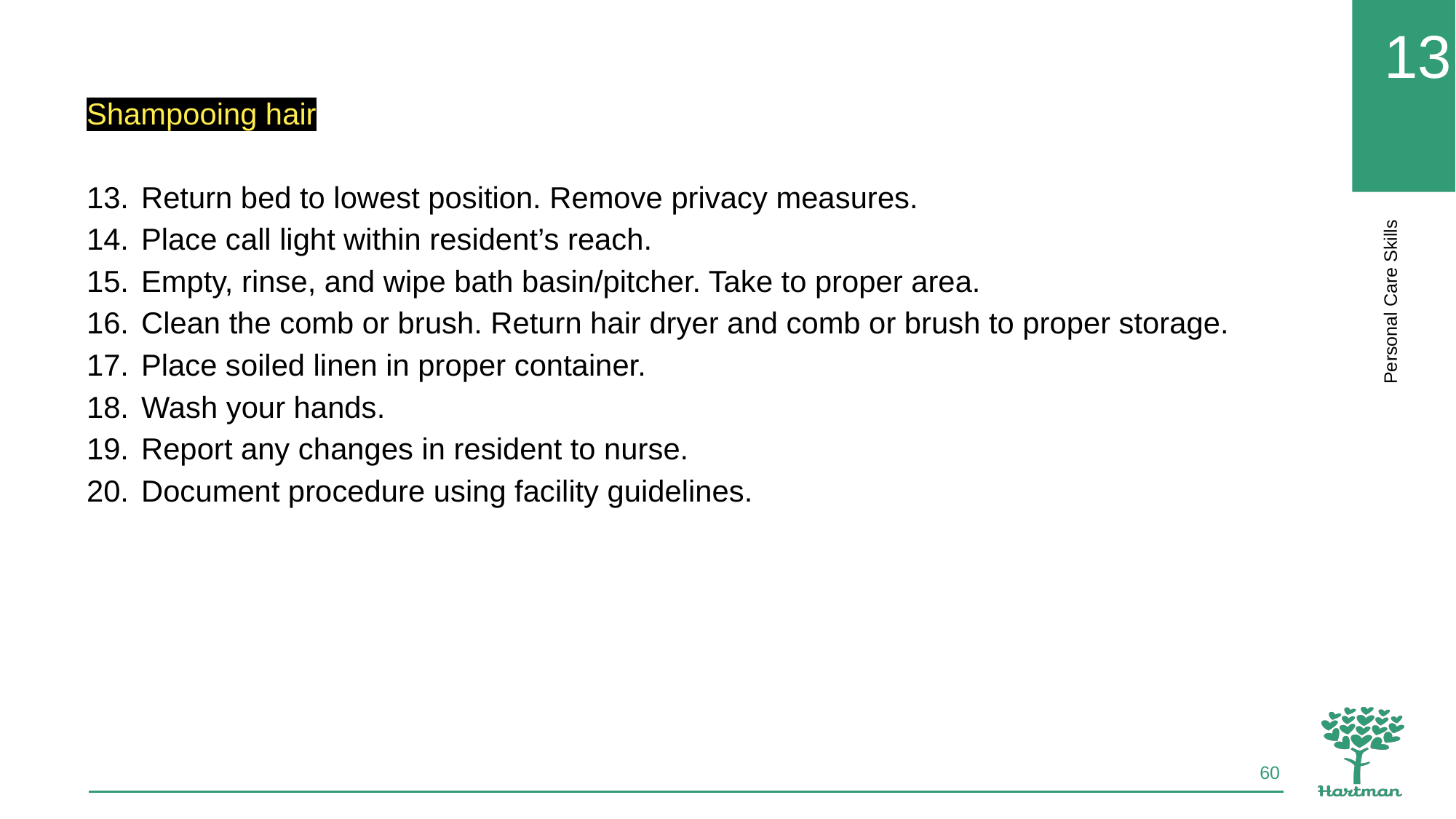

Shampooing hair

Return bed to lowest position. Remove privacy measures.
Place call light within resident’s reach.
Empty, rinse, and wipe bath basin/pitcher. Take to proper area.
Clean the comb or brush. Return hair dryer and comb or brush to proper storage.
Place soiled linen in proper container.
Wash your hands.
Report any changes in resident to nurse.
Document procedure using facility guidelines.
60